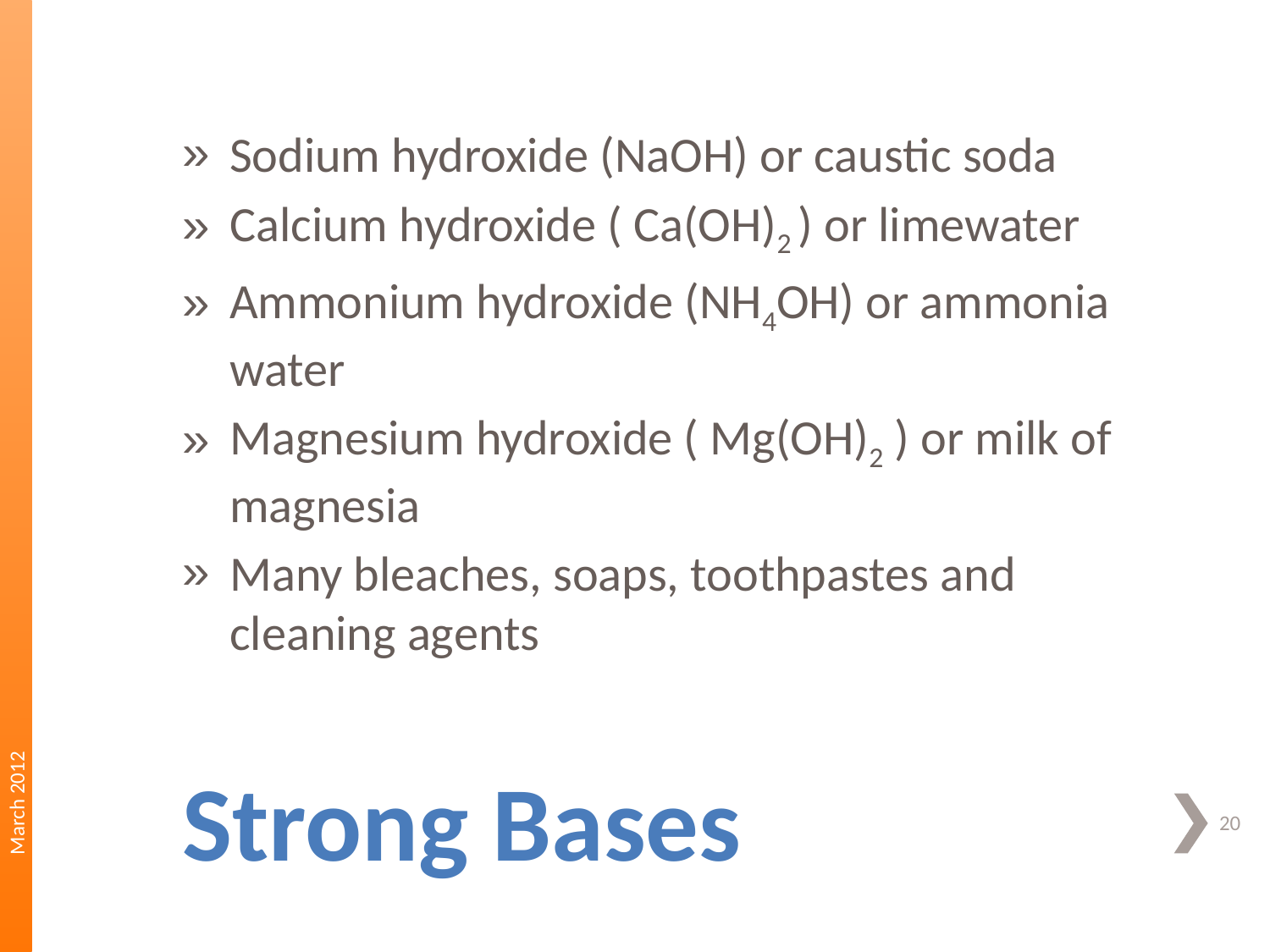

Sodium hydroxide (NaOH) or caustic soda
Calcium hydroxide ( Ca(OH)2 ) or limewater
Ammonium hydroxide (NH4OH) or ammonia water
Magnesium hydroxide ( Mg(OH)2 ) or milk of magnesia
Many bleaches, soaps, toothpastes and cleaning agents

March 2012
# Strong Bases
20